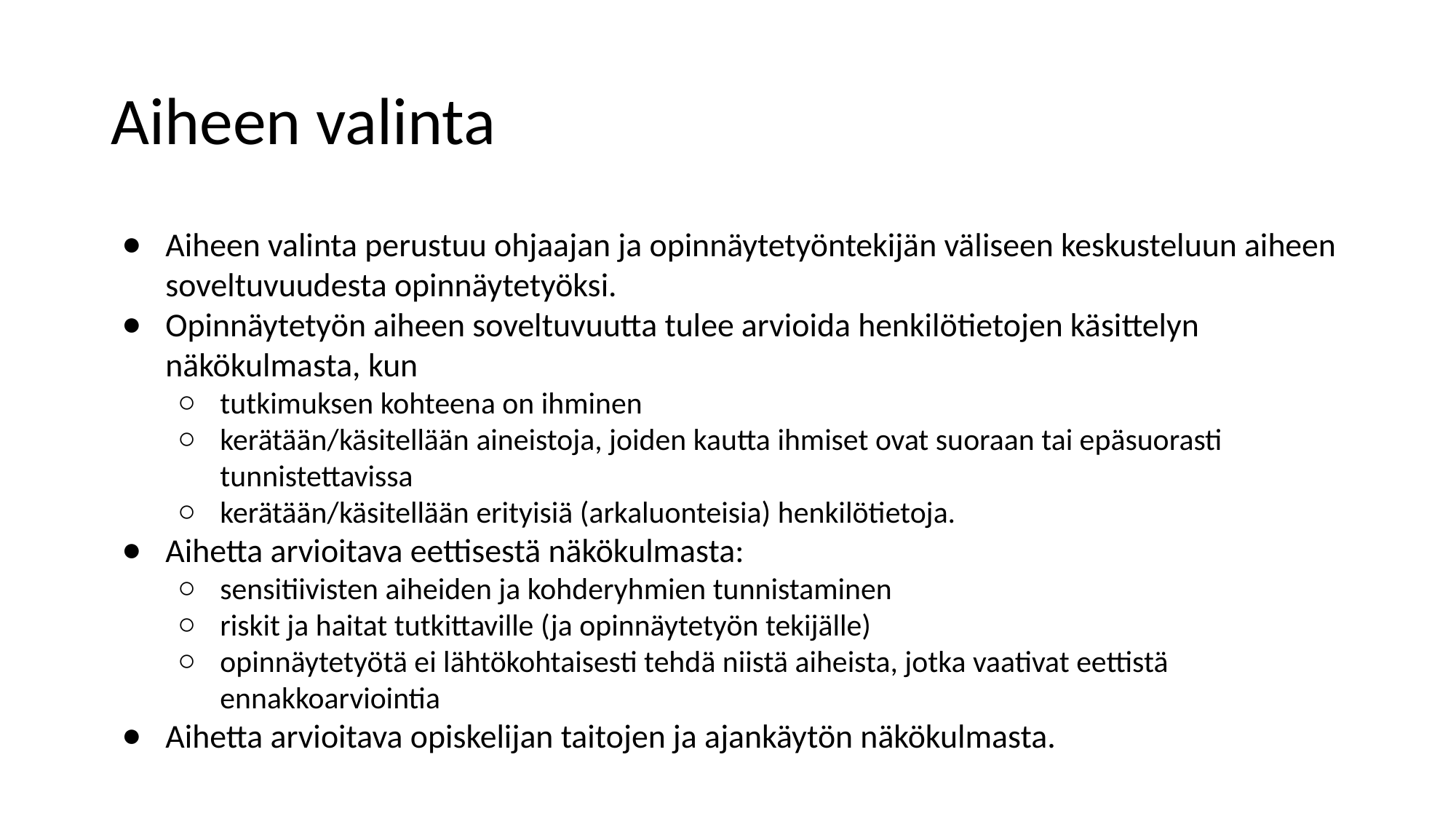

# Aiheen valinta
Aiheen valinta perustuu ohjaajan ja opinnäytetyöntekijän väliseen keskusteluun aiheen soveltuvuudesta opinnäytetyöksi.
Opinnäytetyön aiheen soveltuvuutta tulee arvioida henkilötietojen käsittelyn näkökulmasta, kun
tutkimuksen kohteena on ihminen
kerätään/käsitellään aineistoja, joiden kautta ihmiset ovat suoraan tai epäsuorasti tunnistettavissa
kerätään/käsitellään erityisiä (arkaluonteisia) henkilötietoja.
Aihetta arvioitava eettisestä näkökulmasta:
sensitiivisten aiheiden ja kohderyhmien tunnistaminen
riskit ja haitat tutkittaville (ja opinnäytetyön tekijälle)
opinnäytetyötä ei lähtökohtaisesti tehdä niistä aiheista, jotka vaativat eettistä ennakkoarviointia
Aihetta arvioitava opiskelijan taitojen ja ajankäytön näkökulmasta.